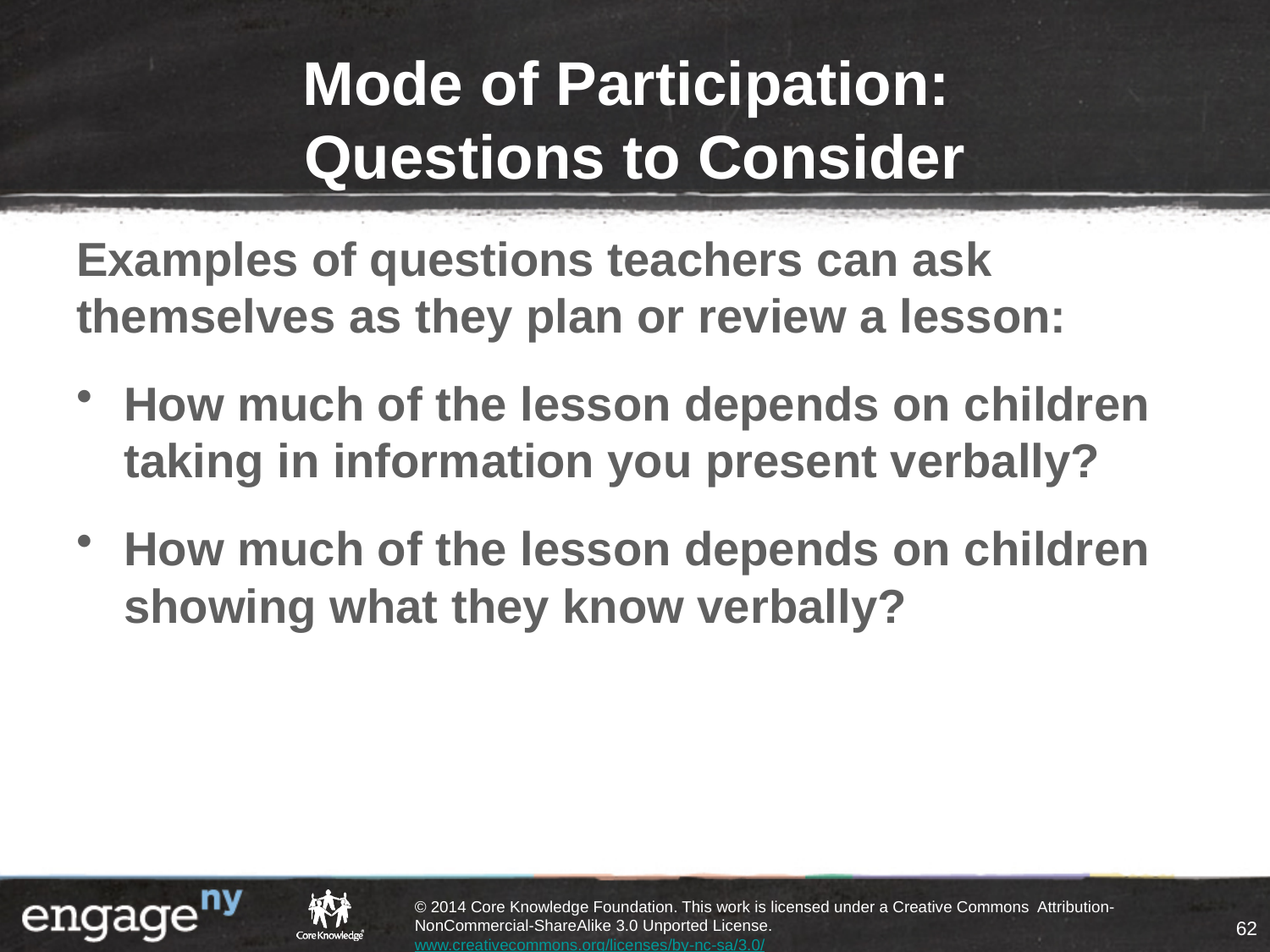

# Mode of Participation: Questions to Consider
Examples of questions teachers can ask themselves as they plan or review a lesson:
How much of the lesson depends on children taking in information you present verbally?
How much of the lesson depends on children showing what they know verbally?
62